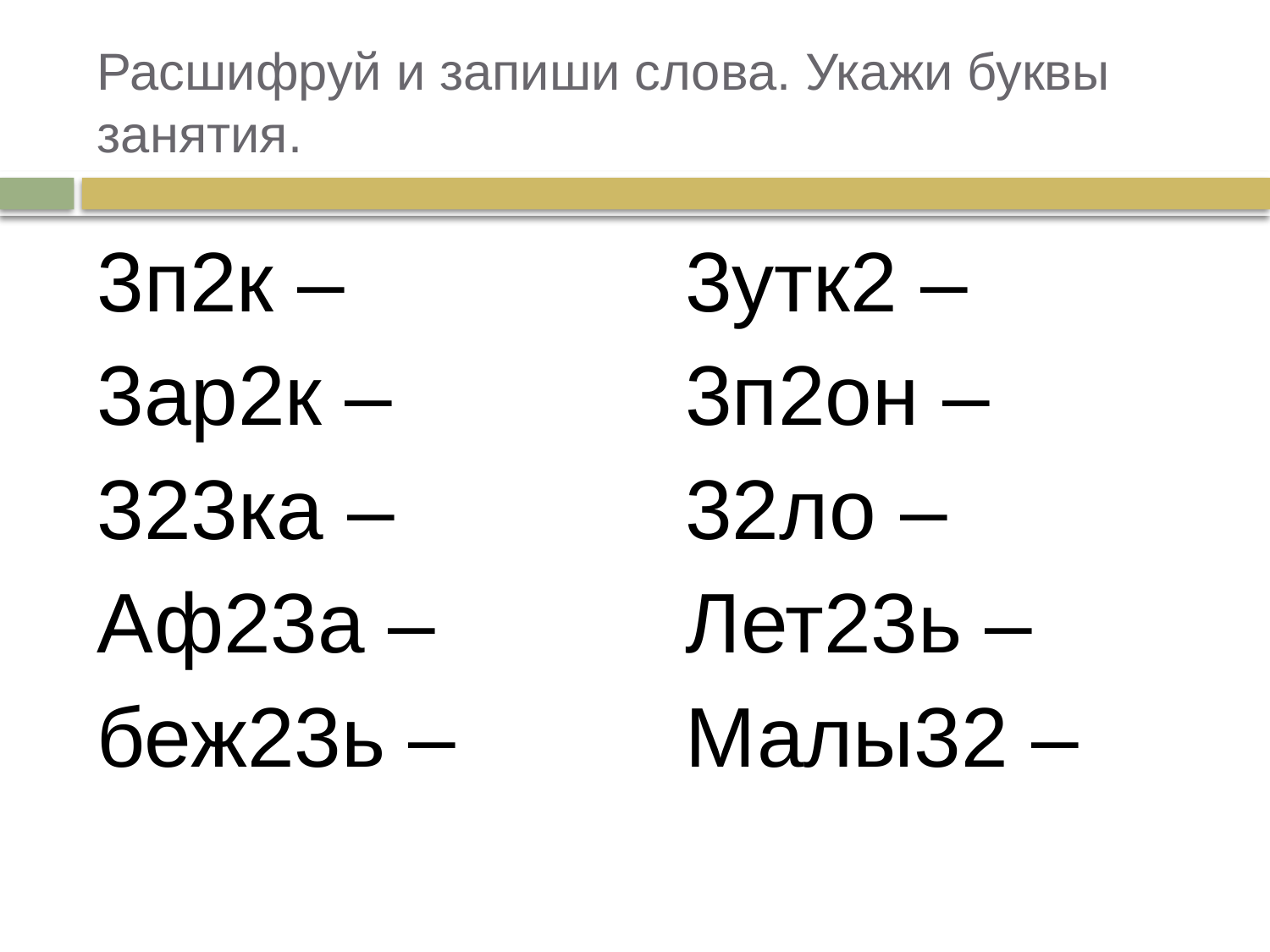

# Расшифруй и запиши слова. Укажи буквы занятия.
3п2к –
3ар2к –
323ка –
Аф23а –
беж23ь –

3утк2 –
3п2он –
32ло –
Лет23ь –
Малы32 –